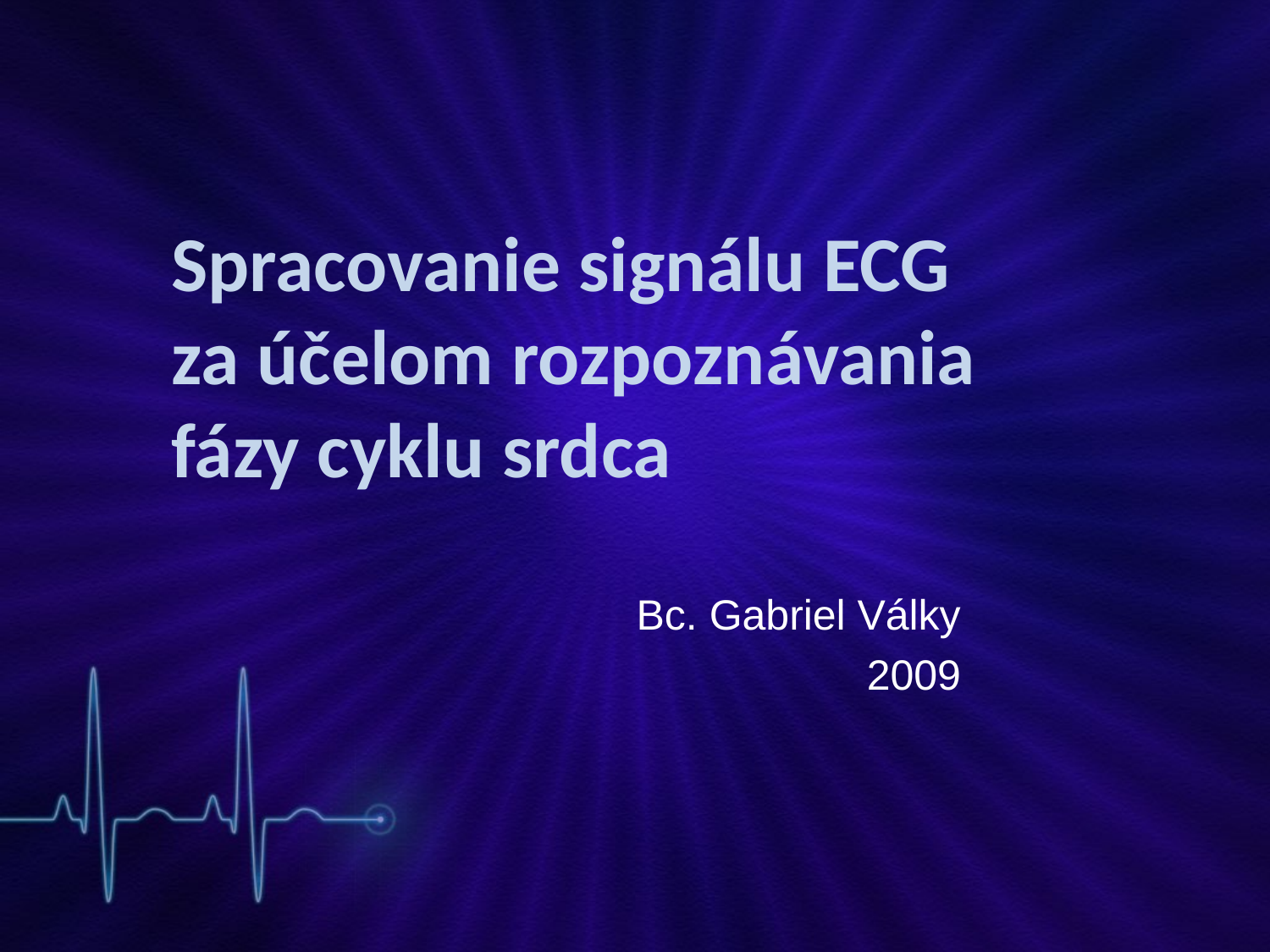

# Spracovanie signálu ECG za účelom rozpoznávania fázy cyklu srdca
Bc. Gabriel Války
2009